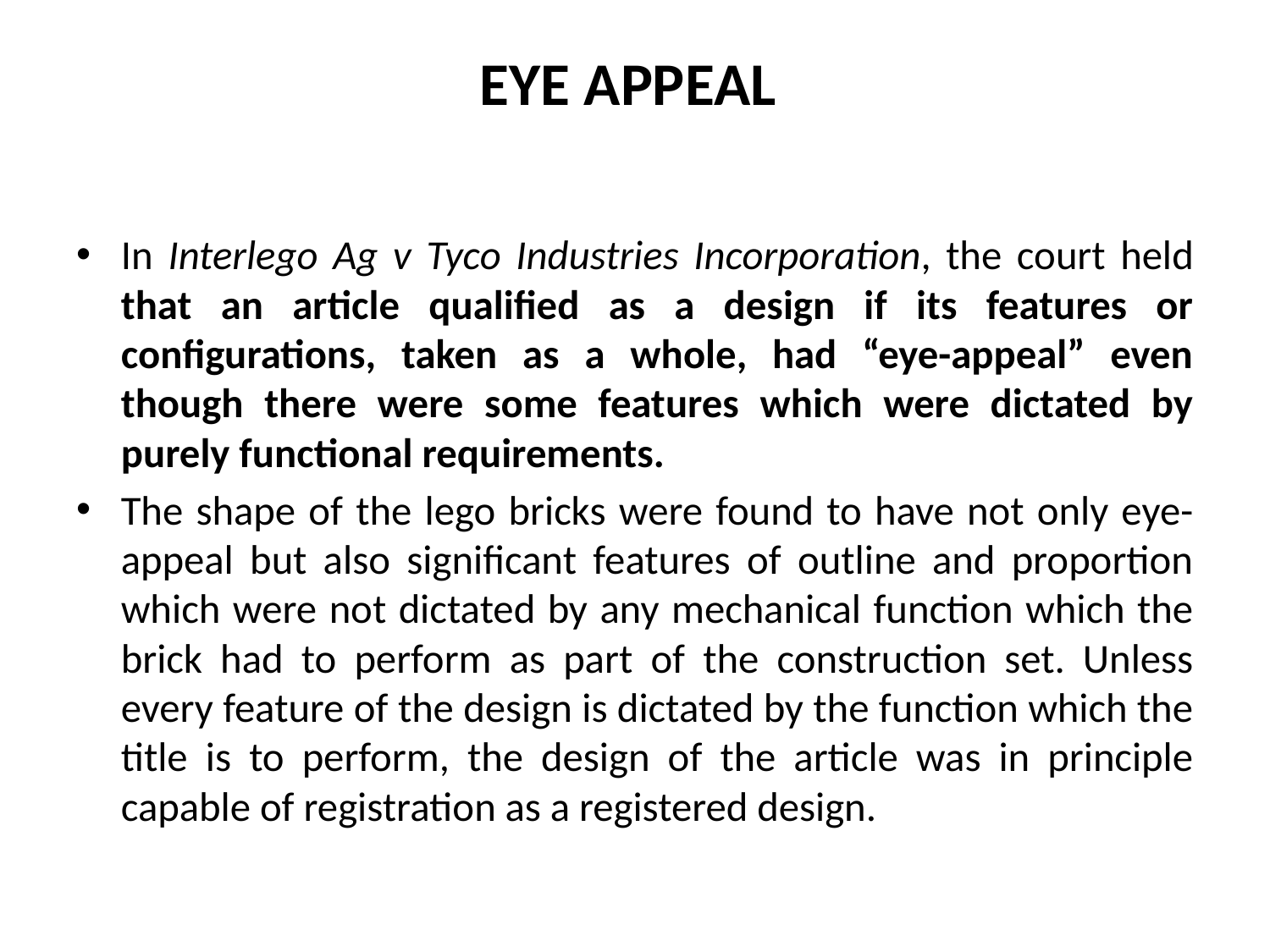

# EYE APPEAL
In Interlego Ag v Tyco Industries Incorporation, the court held that an article qualified as a design if its features or configurations, taken as a whole, had “eye-appeal” even though there were some features which were dictated by purely functional requirements.
The shape of the lego bricks were found to have not only eye-appeal but also significant features of outline and proportion which were not dictated by any mechanical function which the brick had to perform as part of the construction set. Unless every feature of the design is dictated by the function which the title is to perform, the design of the article was in principle capable of registration as a registered design.